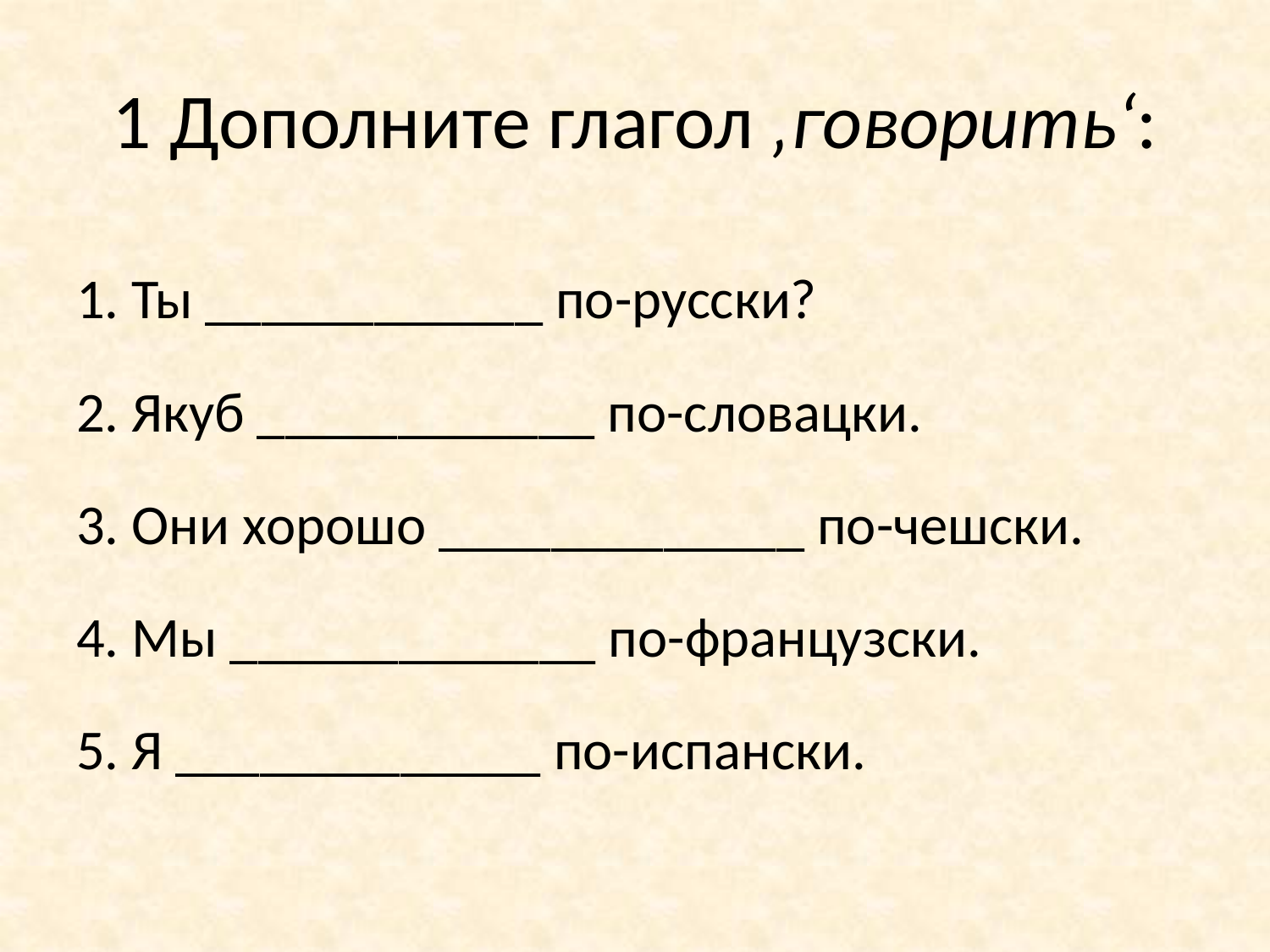

# 1 Дополните глагол ‚говорить‘:
1. Ты ____________ по-русски?
2. Якуб ____________ по-словацки.
3. Они хорошо _____________ по-чешски.
4. Мы _____________ по-французски.
5. Я _____________ по-испански.